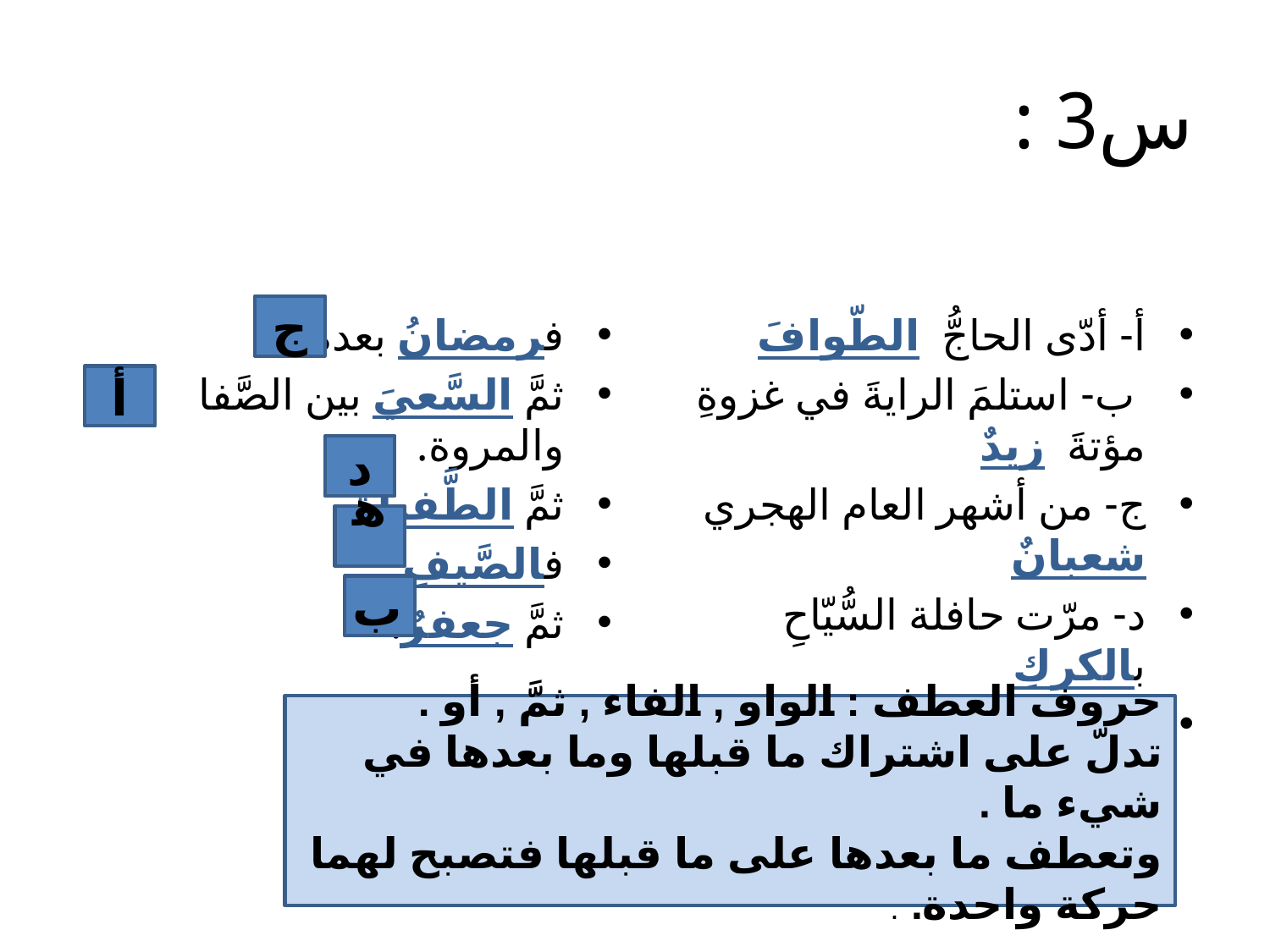

# س3 :

ج
فرمضانُ بعده.
ثمَّ السَّعيَ بين الصَّفا والمروة.
ثمَّ الطَّفيلةِ.
فالصَّيفِ.
ثمَّ جعفرٌ.

أ- أدّى الحاجُّ  الطّوافَ
 ب- استلمَ الرايةَ في غزوةِ مؤتةَ  زيدٌ
ج- من أشهر العام الهجري شعبانٌ
د- مرّت حافلة السُّيّاحِ بالكركِ
هـ - يأتي فصلُ  الربيعِ

أ
د
هـ
ب
حروف العطف : الواو , الفاء , ثمَّ , أو .
تدلّ على اشتراك ما قبلها وما بعدها في شيء ما .
وتعطف ما بعدها على ما قبلها فتصبح لهما حركة واحدة. .